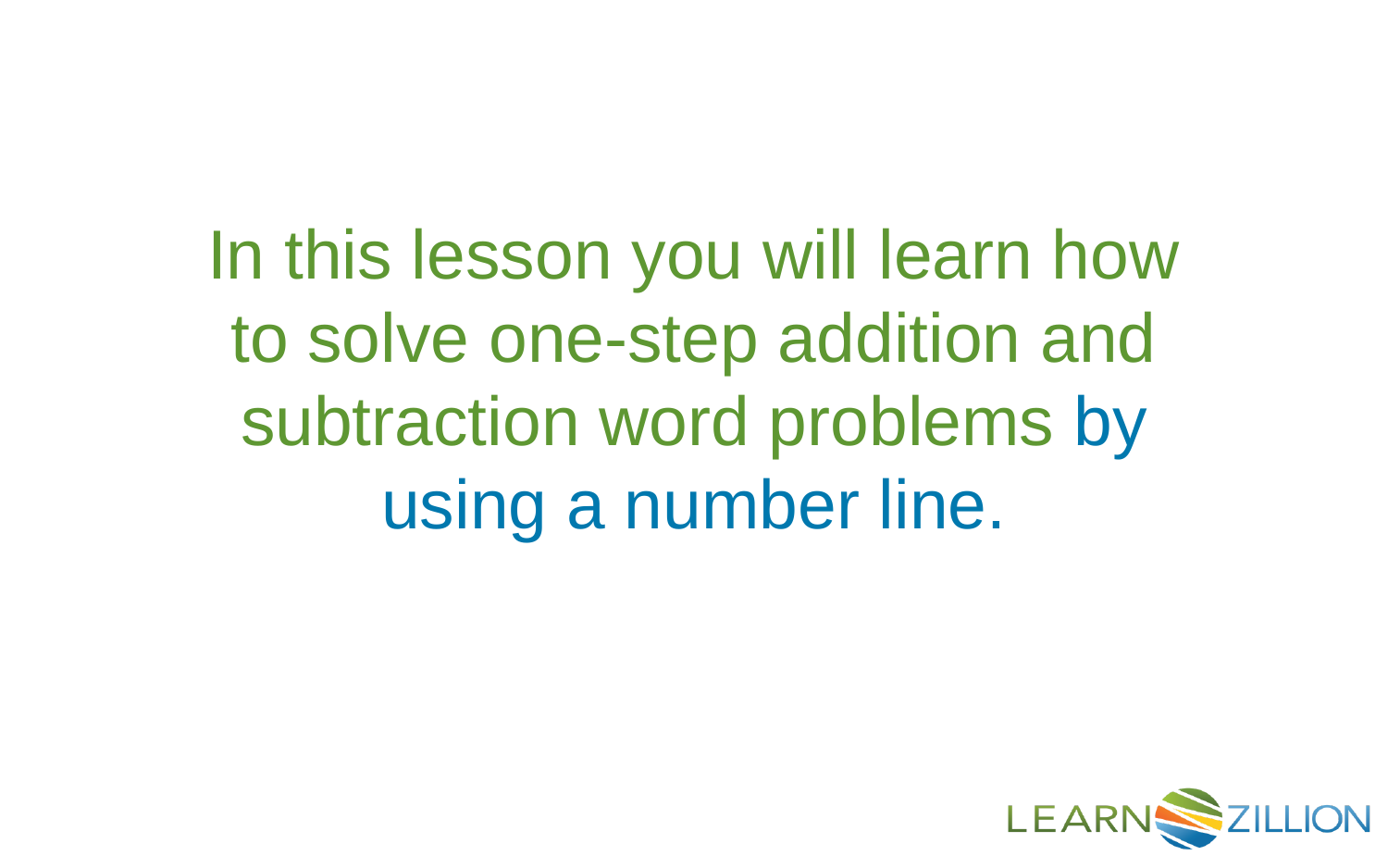

In this lesson you will learn how to solve one-step addition and subtraction word problems by using a number line.